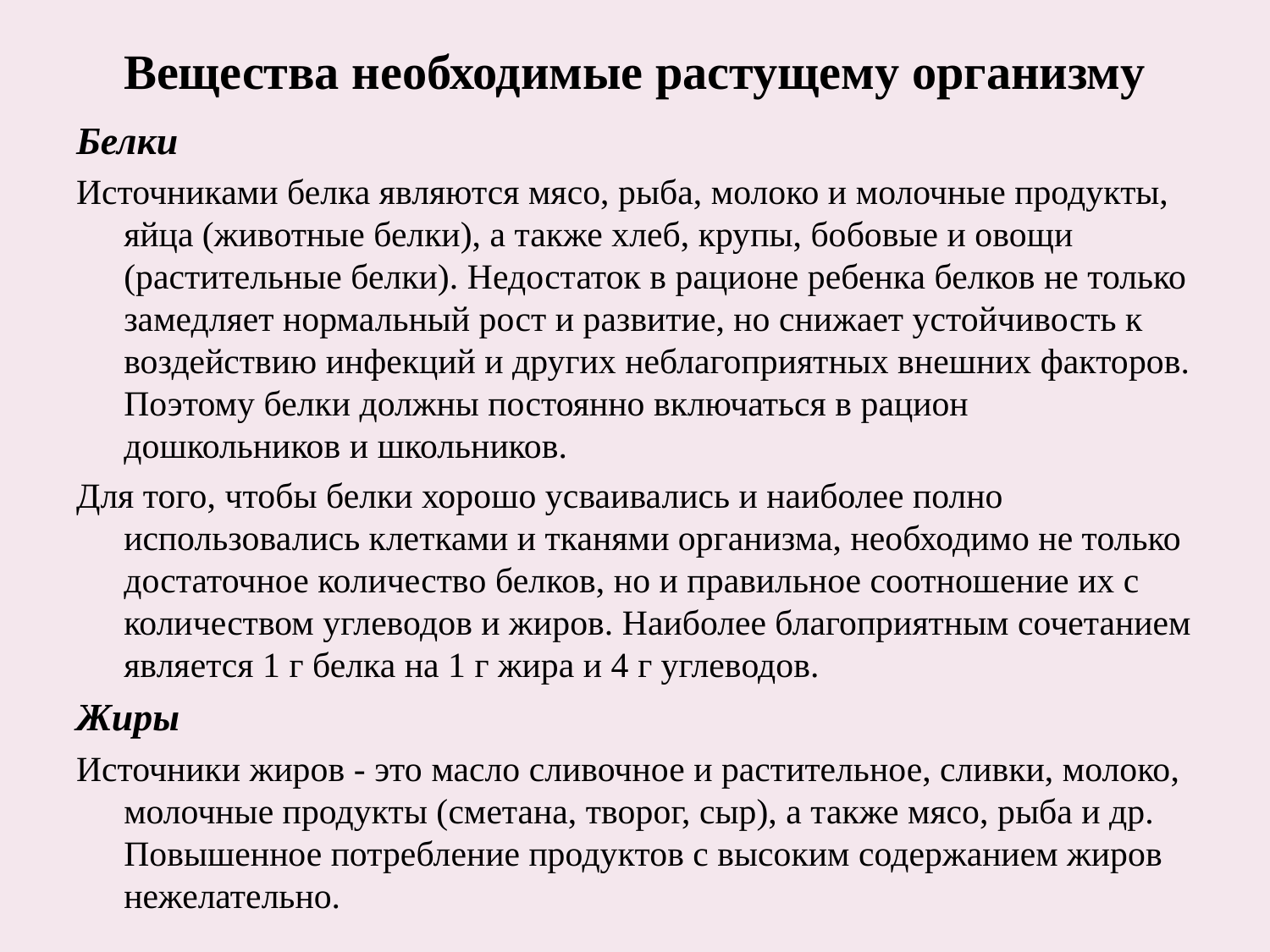

# Вещества необходимые растущему организму
Белки
Источниками белка являются мясо, рыба, молоко и молочные продукты, яйца (животные белки), а также хлеб, крупы, бобовые и овощи (растительные белки). Недостаток в рационе ребенка белков не только замедляет нормальный рост и развитие, но снижает устойчивость к воздействию инфекций и других неблагоприятных внешних факторов. Поэтому белки должны постоянно включаться в рацион дошкольников и школьников.
Для того, чтобы белки хорошо усваивались и наиболее полно использовались клетками и тканями организма, необходимо не только достаточное количество белков, но и правильное соотношение их с количеством углеводов и жиров. Наиболее благоприятным сочетанием является 1 г белка на 1 г жира и 4 г углеводов.
Жиры
Источники жиров - это масло сливочное и растительное, сливки, молоко, молочные продукты (сметана, творог, сыр), а также мясо, рыба и др. Повышенное потребление продуктов с высоким содержанием жиров нежелательно.